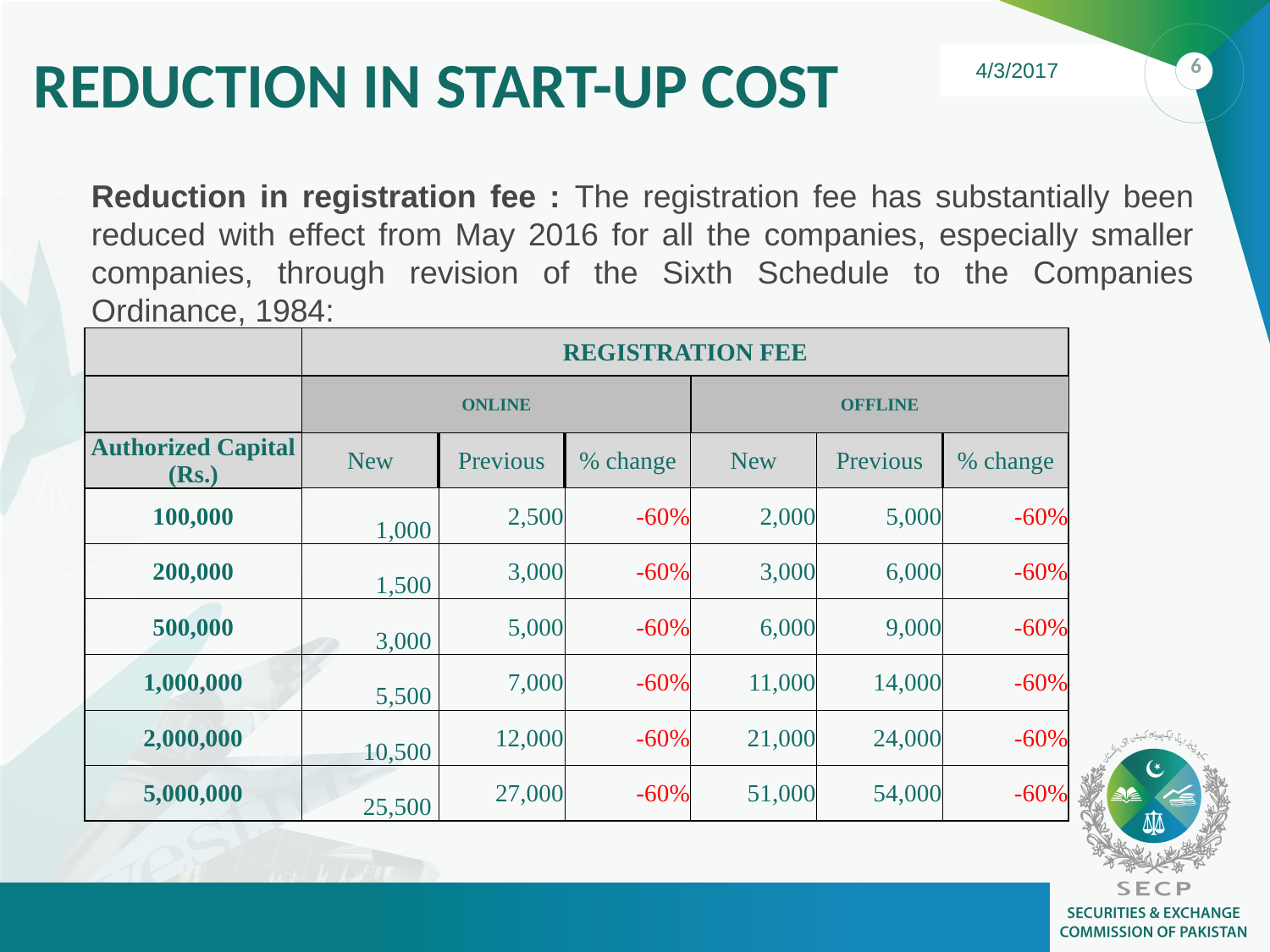

# REDUCTION IN START-UP COST
Reduction in registration fee : The registration fee has substantially been reduced with effect from May 2016 for all the companies, especially smaller companies, through revision of the Sixth Schedule to the Companies Ordinance, 1984:

|  | REGISTRATION FEE |  |  |  |  |  |
| --- | --- | --- | --- | --- | --- | --- |
|  | ONLINE |  |  | OFFLINE |  |  |
|  |  |  |  |  |  |  |
| Authorized Capital (Rs.) | New | Previous | % change | New | Previous | % change |
| 100,000 | 1,000 | 2,500 | -60% | 2,000 | 5,000 | -60% |
| 200,000 | 1,500 | 3,000 | -60% | 3,000 | 6,000 | -60% |
| 500,000 | 3,000 | 5,000 | -60% | 6,000 | 9,000 | -60% |
| 1,000,000 | 5,500 | 7,000 | -60% | 11,000 | 14,000 | -60% |
| 2,000,000 | 10,500 | 12,000 | -60% | 21,000 | 24,000 | -60% |
| 5,000,000 | 25,500 | 27,000 | -60% | 51,000 | 54,000 | -60% |